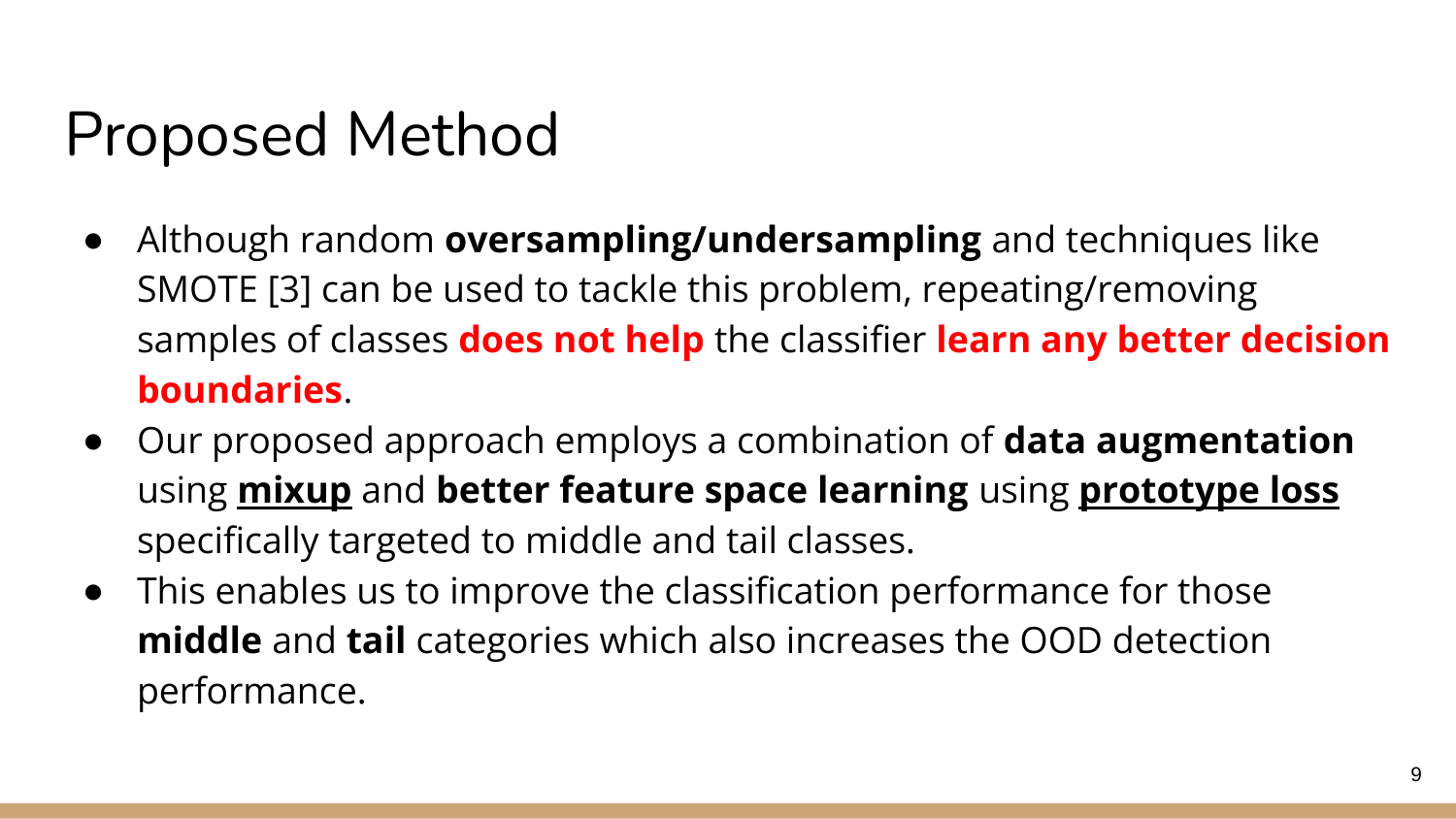

# Proposed Method
Although random oversampling/undersampling and techniques like SMOTE [3] can be used to tackle this problem, repeating/removing samples of classes does not help the classifier learn any better decision boundaries.
Our proposed approach employs a combination of data augmentation using mixup and better feature space learning using prototype loss specifically targeted to middle and tail classes.
This enables us to improve the classification performance for those middle and tail categories which also increases the OOD detection performance.
9